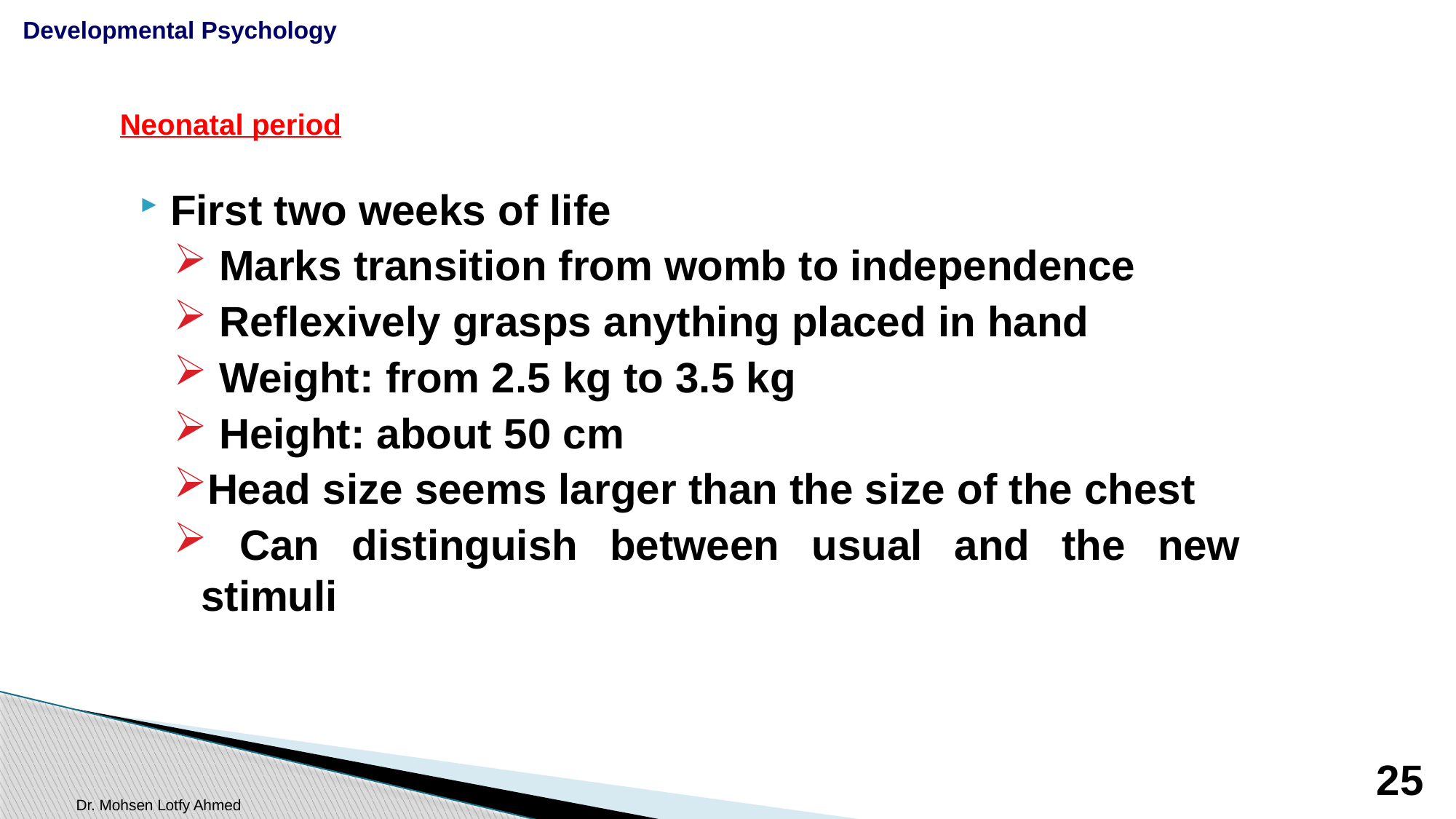

Developmental Psychology
# Neonatal period
First two weeks of life
 Marks transition from womb to independence
 Reflexively grasps anything placed in hand
 Weight: from 2.5 kg to 3.5 kg
 Height: about 50 cm
Head size seems larger than the size of the chest
 Can distinguish between usual and the new stimuli
25
Dr. Mohsen Lotfy Ahmed